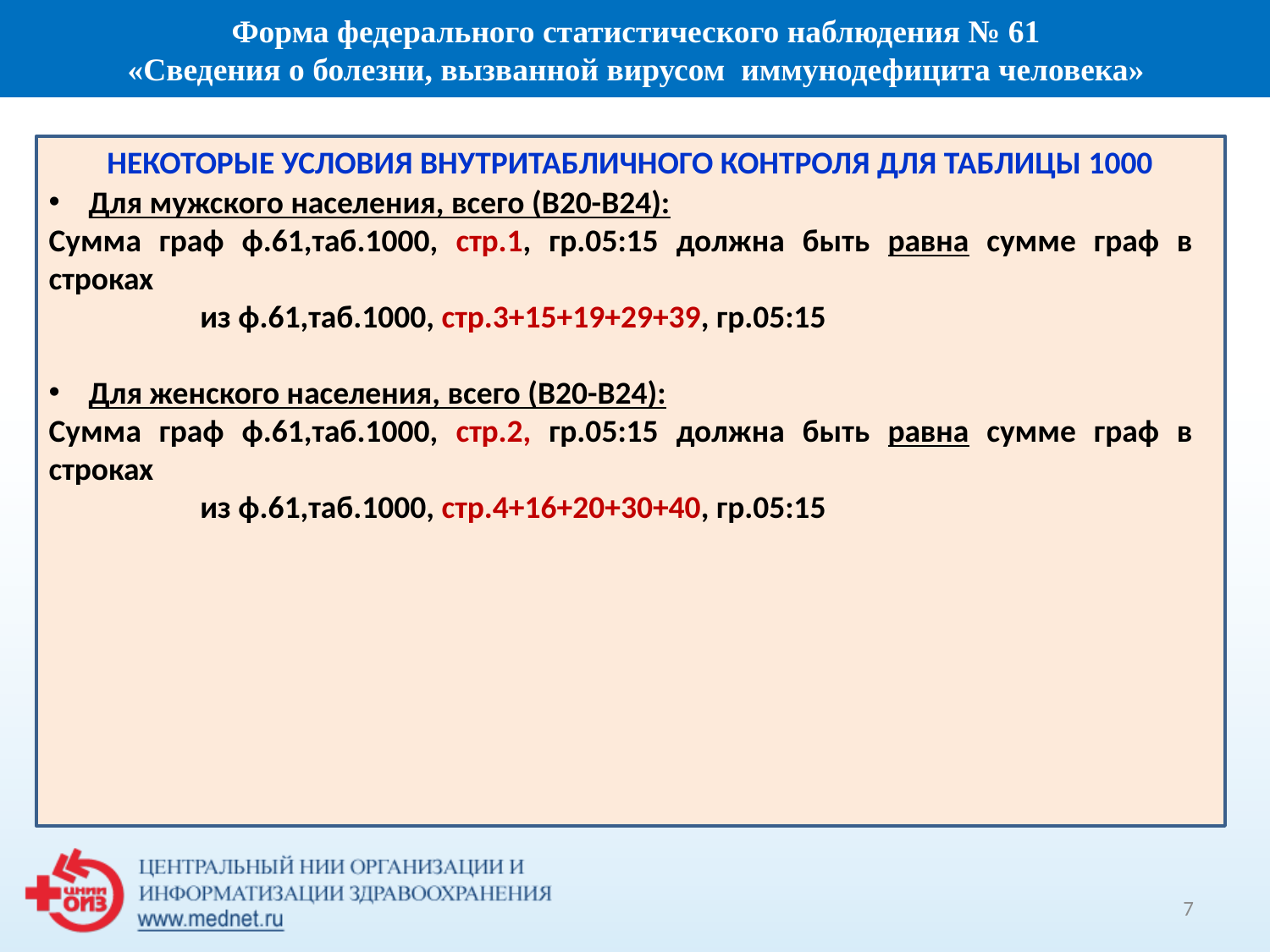

Форма федерального статистического наблюдения № 61
 «Сведения о болезни, вызванной вирусом  иммунодефицита человека»

НЕКОТОРЫЕ УСЛОВИЯ ВНУТРИТАБЛИЧНОГО КОНТРОЛЯ ДЛЯ ТАБЛИЦЫ 1000
Для мужского населения, всего (В20-В24):
Сумма граф ф.61,таб.1000, стр.1, гр.05:15 должна быть равна сумме граф в строках
                     из ф.61,таб.1000, стр.3+15+19+29+39, гр.05:15

Для женского населения, всего (В20-В24):
Сумма граф ф.61,таб.1000, стр.2, гр.05:15 должна быть равна сумме граф в строках
                     из ф.61,таб.1000, стр.4+16+20+30+40, гр.05:15

7